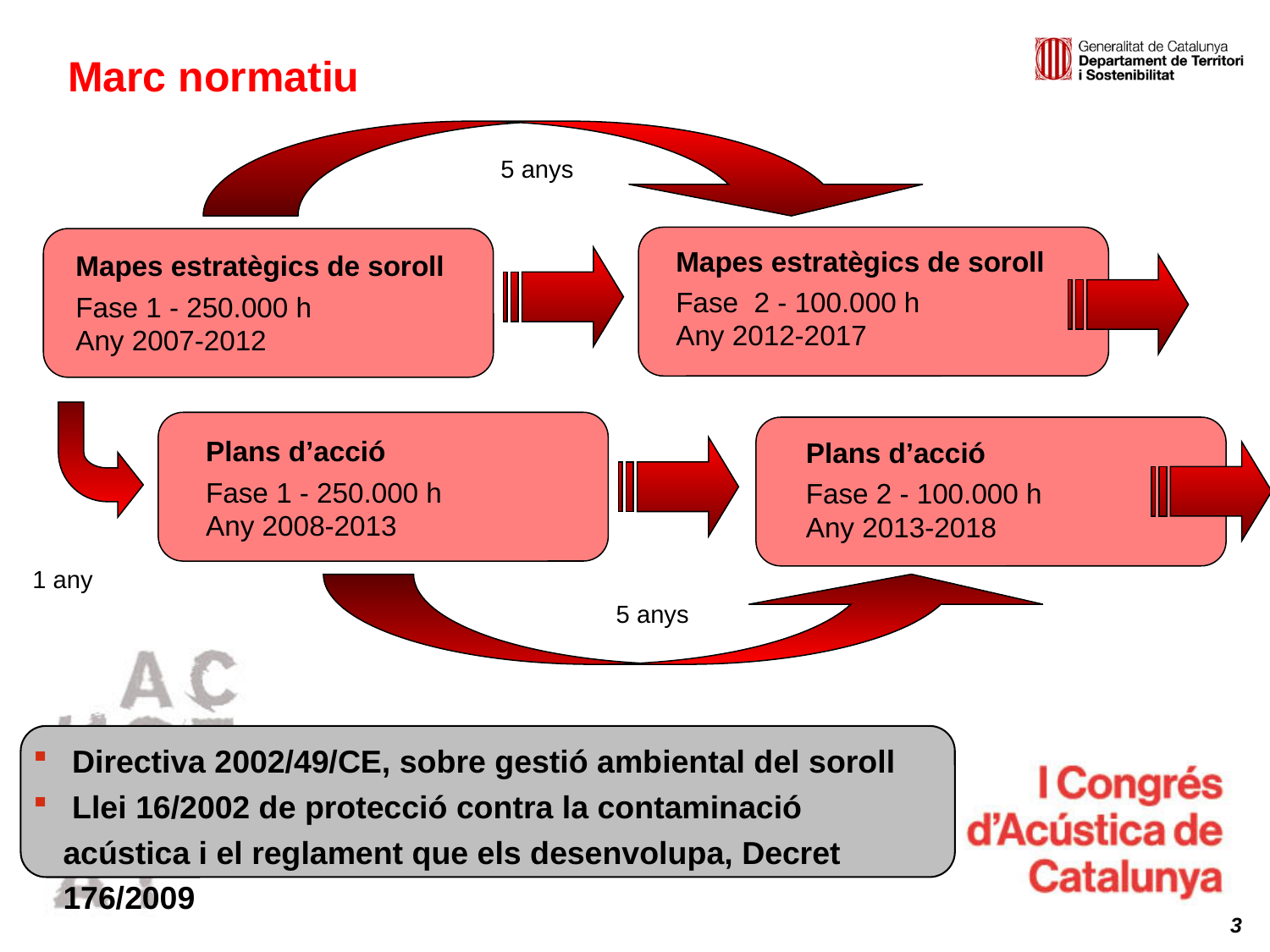

Tendències. Què es fa per Europa ?

MARC NORMATIU
Marc normatiu

5 anys

Mapes estratègics de soroll
Fase  2 - 100.000 h
Any 2012-2017
Mapes estratègics de soroll
Fase 1 - 250.000 h
Any 2007-2012

Plans d’acció
Fase 1 - 250.000 h
Any 2008-2013
Plans d’acció
Fase 2 - 100.000 h
Any 2013-2018

1 any

5 anys

 Directiva 2002/49/CE, sobre gestió ambiental del soroll
 Llei 16/2002 de protecció contra la contaminació acústica i el reglament que els desenvolupa, Decret 176/2009
3